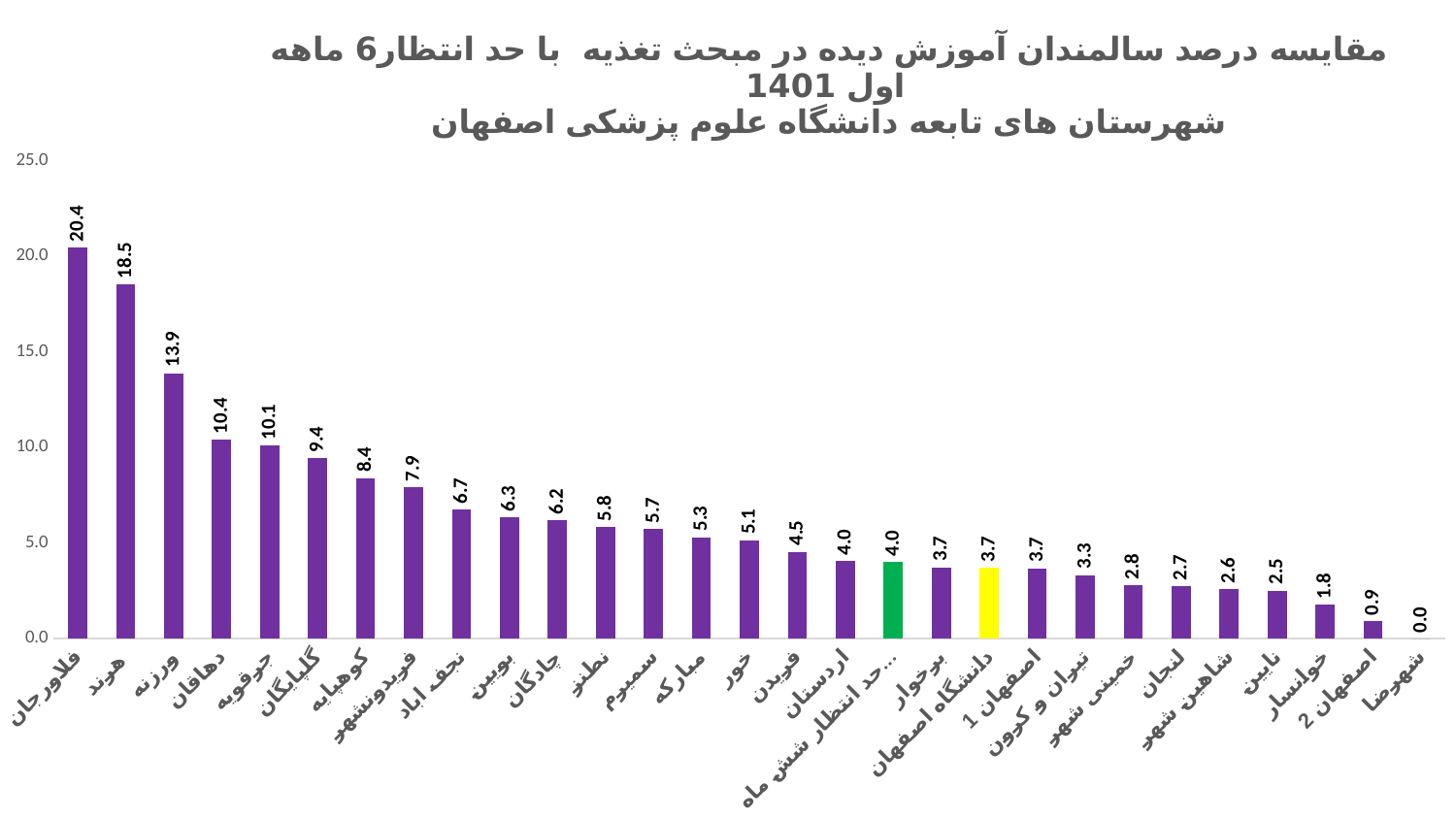

### Chart: مقایسه درصد سالمندان آموزش دیده در مبحث تغذیه  با حد انتظار6 ماهه اول 1401
 شهرستان های تابعه دانشگاه علوم پزشکی اصفهان

| Category |  |
|---|---|
| فلاورجان | 20.424412131844406 |
| هرند  | 18.506944444444446 |
| ورزنه | 13.859864781807008 |
| دهاقان | 10.391730141458106 |
| جرقویه | 10.073794405354384 |
| گلپایگان | 9.418813660874775 |
| کوهپایه | 8.381582575130961 |
| فریدونشهر | 7.899390842994694 |
| نجف اباد | 6.730231375540301 |
| بویین | 6.336842105263157 |
| چادگان | 6.198096009722503 |
| نطنز | 5.817655571635312 |
| سمیرم | 5.721830985915493 |
| مبارکه | 5.294215888214664 |
| خور | 5.139736588499839 |
| فریدن | 4.532650448143405 |
| اردستان | 4.043062200956938 |
| حد انتظار شش ماهه اول | 4.0 |
| برخوار | 3.717910888167601 |
| دانشگاه اصفهان | 3.695275249241439 |
| اصفهان 1 | 3.6712581891483285 |
| تیران و کرون | 3.3264033264033266 |
| خمینی شهر | 2.7689429373246024 |
| لنجان | 2.726234215320016 |
| شاهین شهر | 2.5812320550359606 |
| نایین | 2.5100092392978133 |
| خوانسار | 1.7675254643499103 |
| اصفهان 2 | 0.9099060416245706 |
| شهرضا | 0.0 |